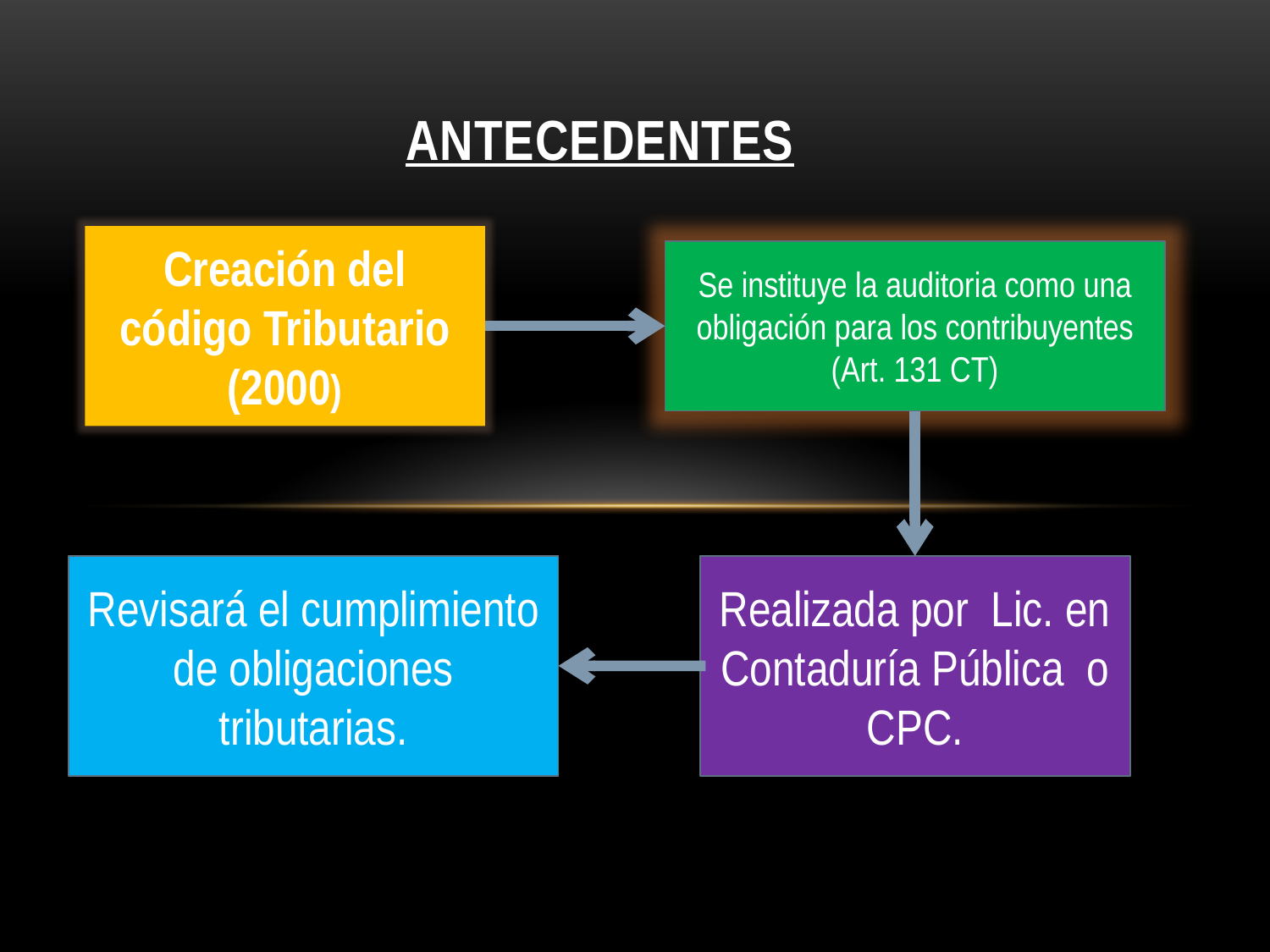

# ANTECEDENTES
Creación del código Tributario (2000)
Se instituye la auditoria como una obligación para los contribuyentes (Art. 131 CT)
Revisará el cumplimiento de obligaciones tributarias.
Realizada por  Lic. en Contaduría Pública  o CPC.